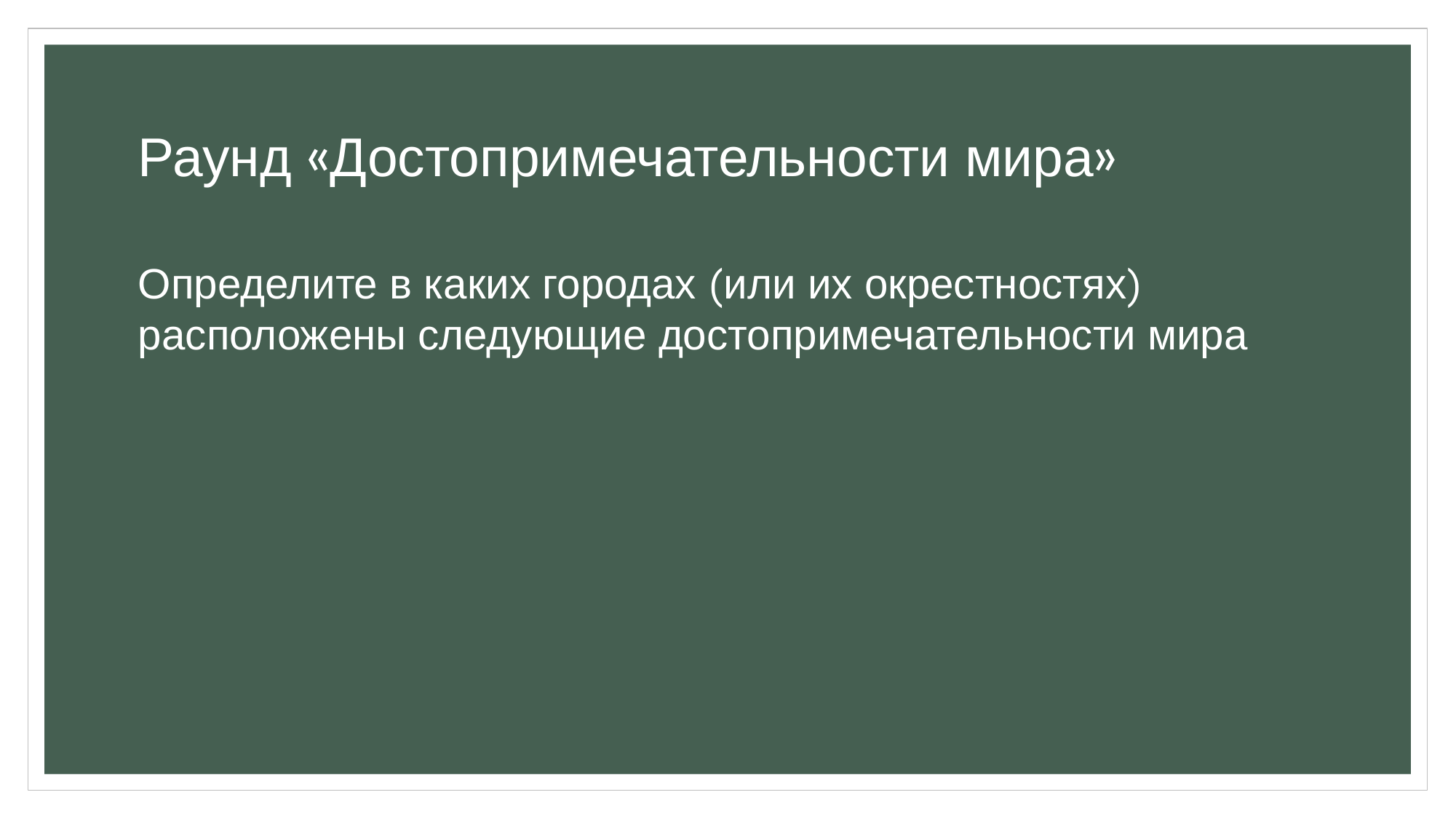

# Раунд «Достопримечательности мира»
Определите в каких городах (или их окрестностях) расположены следующие достопримечательности мира